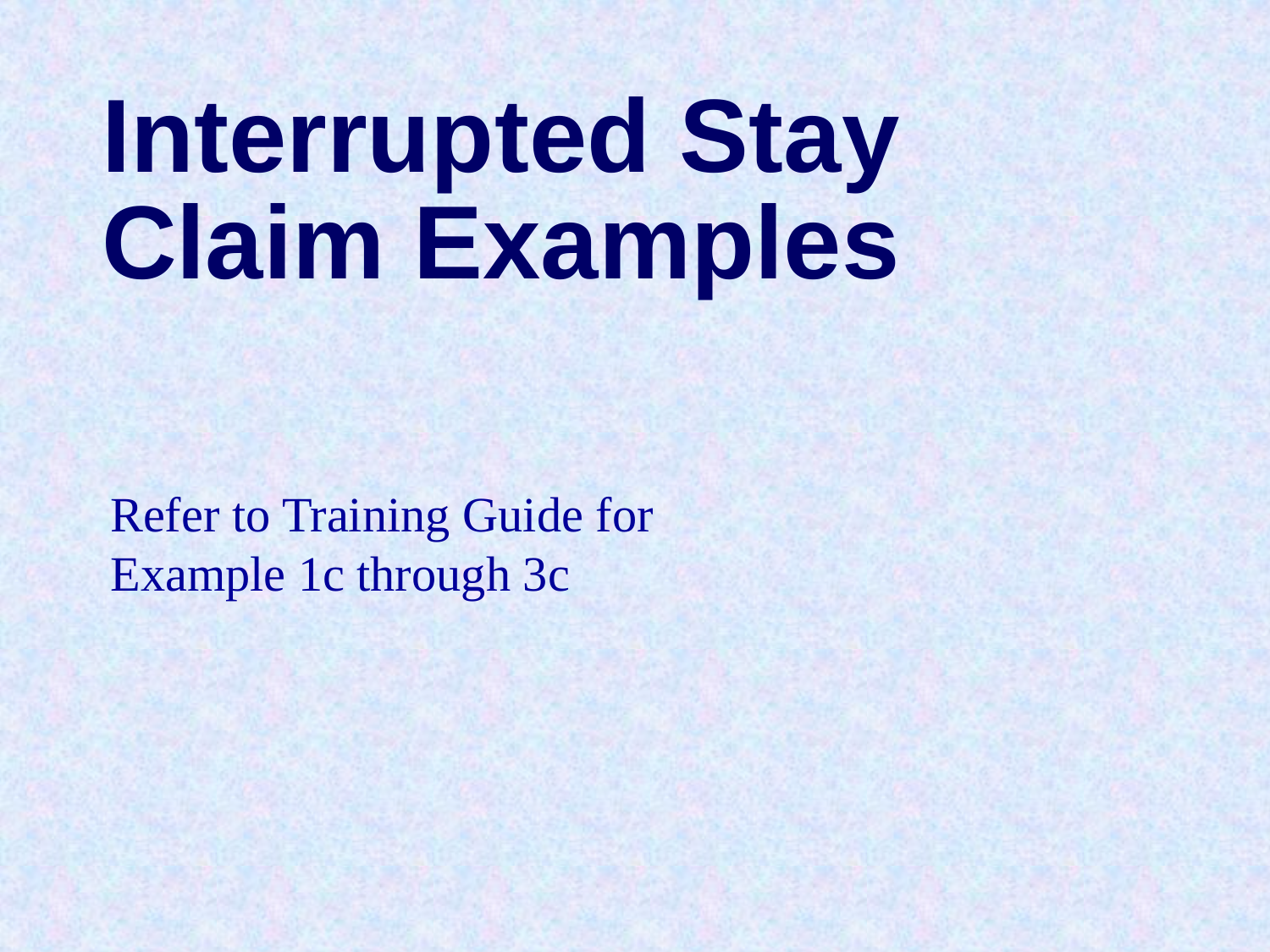

# Interrupted Stay Claim Examples
Refer to Training Guide for Example 1c through 3c